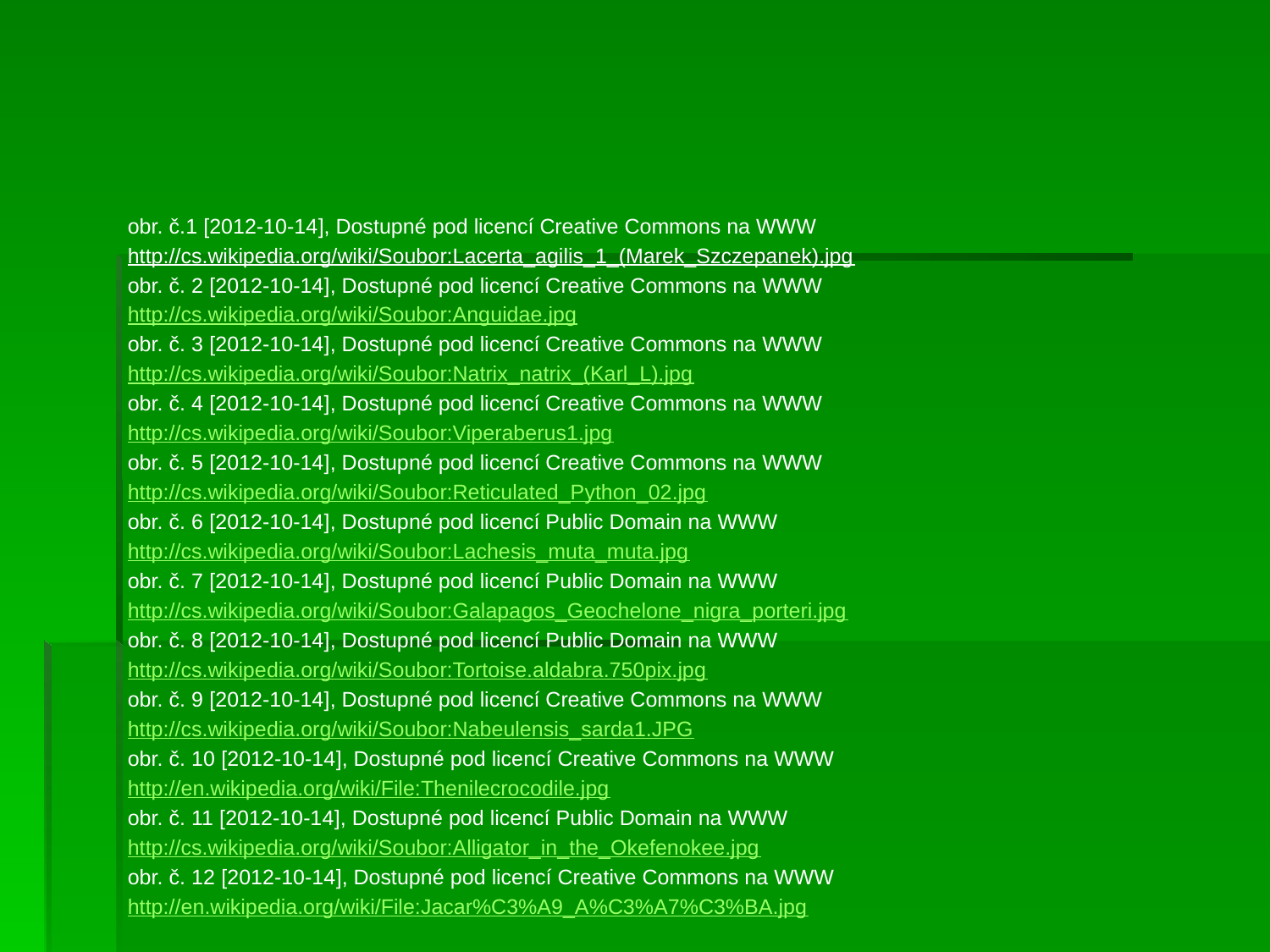

#
obr. č.1 [2012-10-14], Dostupné pod licencí Creative Commons na WWW
http://cs.wikipedia.org/wiki/Soubor:Lacerta_agilis_1_(Marek_Szczepanek).jpg
obr. č. 2 [2012-10-14], Dostupné pod licencí Creative Commons na WWW
http://cs.wikipedia.org/wiki/Soubor:Anguidae.jpg
obr. č. 3 [2012-10-14], Dostupné pod licencí Creative Commons na WWW
http://cs.wikipedia.org/wiki/Soubor:Natrix_natrix_(Karl_L).jpg
obr. č. 4 [2012-10-14], Dostupné pod licencí Creative Commons na WWW
http://cs.wikipedia.org/wiki/Soubor:Viperaberus1.jpg
obr. č. 5 [2012-10-14], Dostupné pod licencí Creative Commons na WWW
http://cs.wikipedia.org/wiki/Soubor:Reticulated_Python_02.jpg
obr. č. 6 [2012-10-14], Dostupné pod licencí Public Domain na WWW
http://cs.wikipedia.org/wiki/Soubor:Lachesis_muta_muta.jpg
obr. č. 7 [2012-10-14], Dostupné pod licencí Public Domain na WWW
http://cs.wikipedia.org/wiki/Soubor:Galapagos_Geochelone_nigra_porteri.jpg
obr. č. 8 [2012-10-14], Dostupné pod licencí Public Domain na WWW
http://cs.wikipedia.org/wiki/Soubor:Tortoise.aldabra.750pix.jpg
obr. č. 9 [2012-10-14], Dostupné pod licencí Creative Commons na WWW
http://cs.wikipedia.org/wiki/Soubor:Nabeulensis_sarda1.JPG
obr. č. 10 [2012-10-14], Dostupné pod licencí Creative Commons na WWW
http://en.wikipedia.org/wiki/File:Thenilecrocodile.jpg
obr. č. 11 [2012-10-14], Dostupné pod licencí Public Domain na WWW
http://cs.wikipedia.org/wiki/Soubor:Alligator_in_the_Okefenokee.jpg
obr. č. 12 [2012-10-14], Dostupné pod licencí Creative Commons na WWW
http://en.wikipedia.org/wiki/File:Jacar%C3%A9_A%C3%A7%C3%BA.jpg